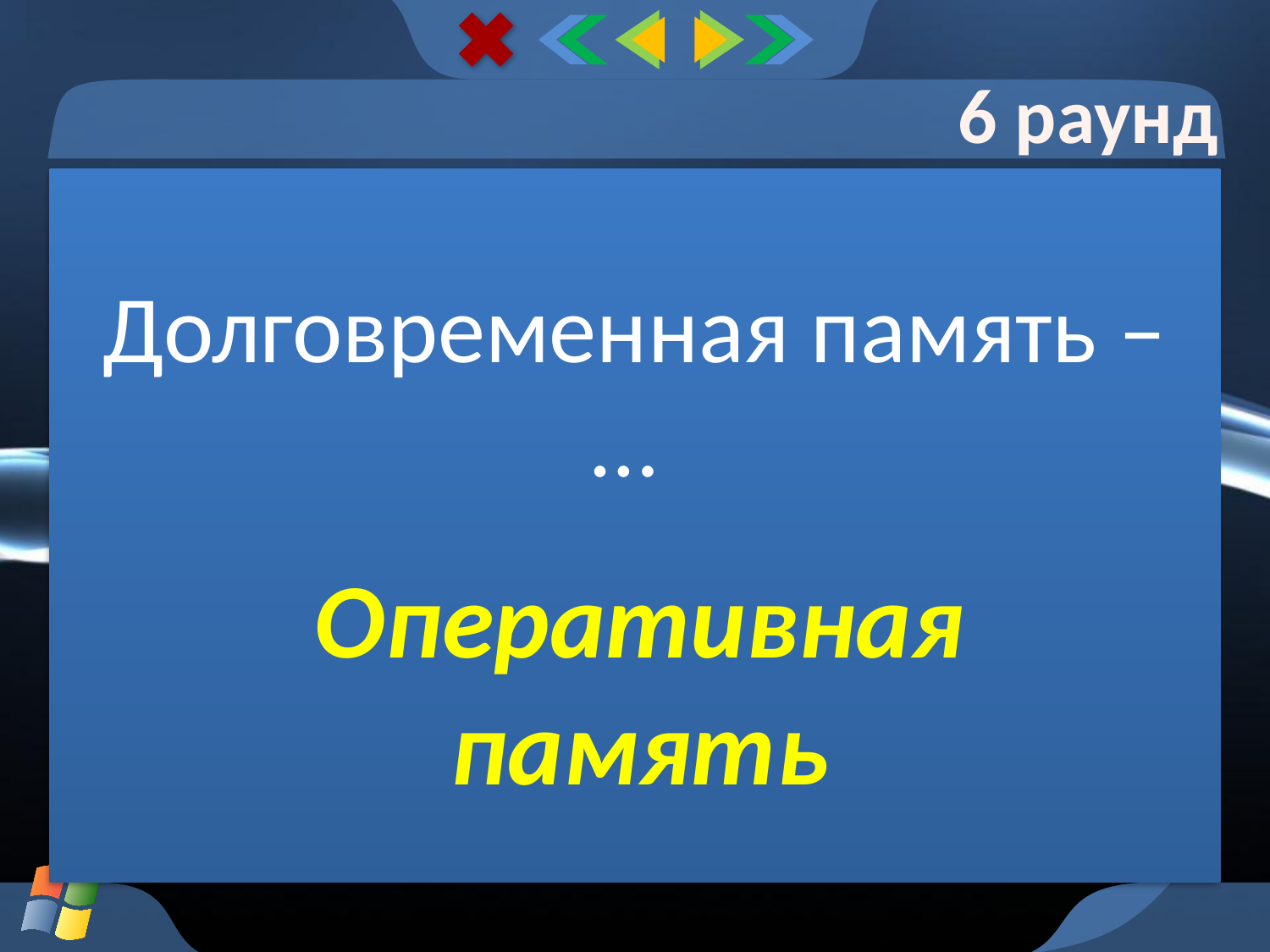

6 раунд

Долговременная память – …

Оперативная память